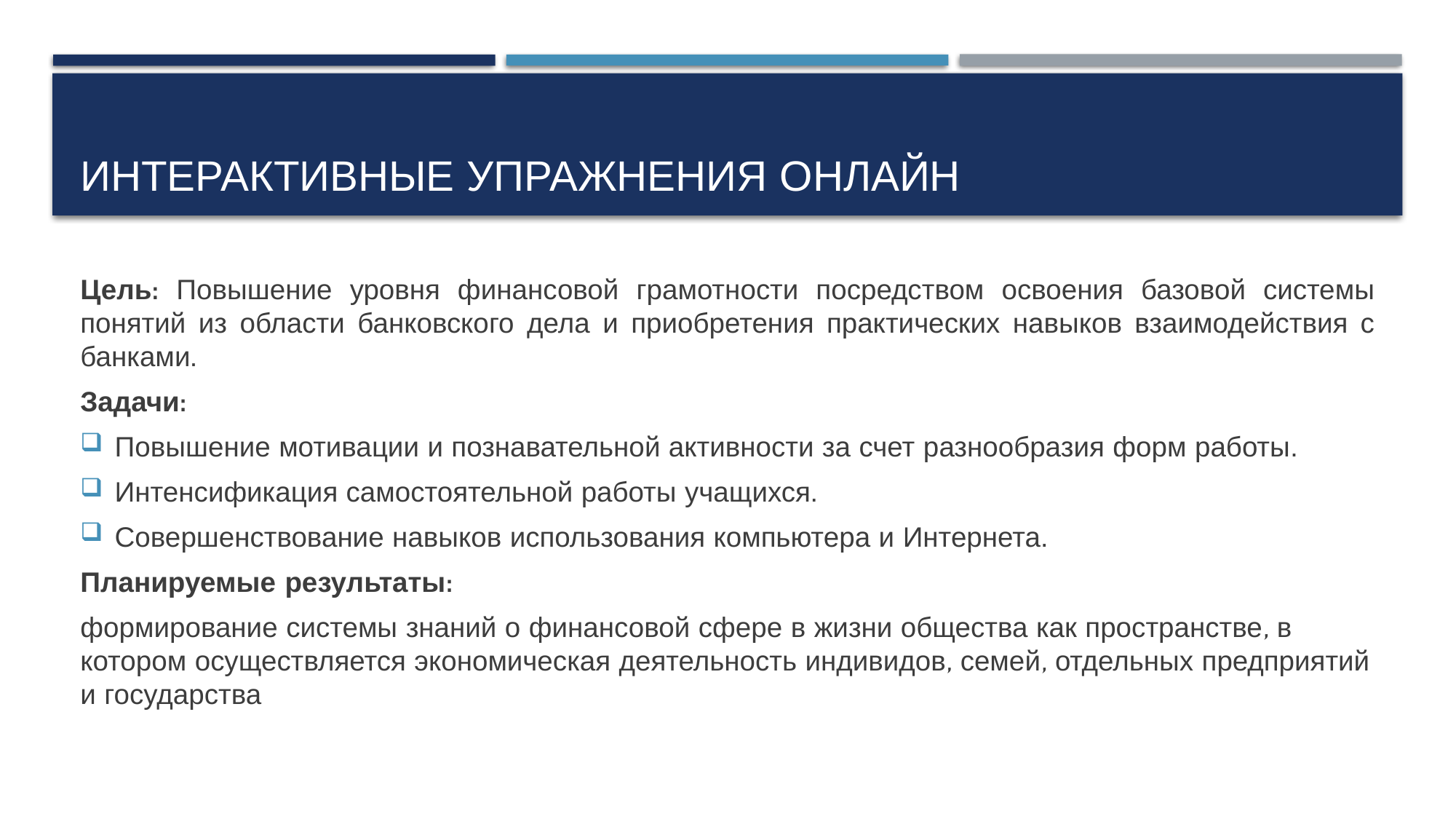

# ИНТЕРАКТИВНЫЕ УПРАЖНЕНИЯ ОНЛАЙН
Цель: Повышение уровня финансовой грамотности посредством освоения базовой системы понятий из области банковского дела и приобретения практических навыков взаимодействия с банками.
Задачи:
Повышение мотивации и познавательной активности за счет разнообразия форм работы.
Интенсификация самостоятельной работы учащихся.
Совершенствование навыков использования компьютера и Интернета.
Планируемые результаты:
формирование системы знаний о финансовой сфере в жизни общества как пространстве, в котором осуществляется экономическая деятельность индивидов, семей, отдельных предприятий и государства